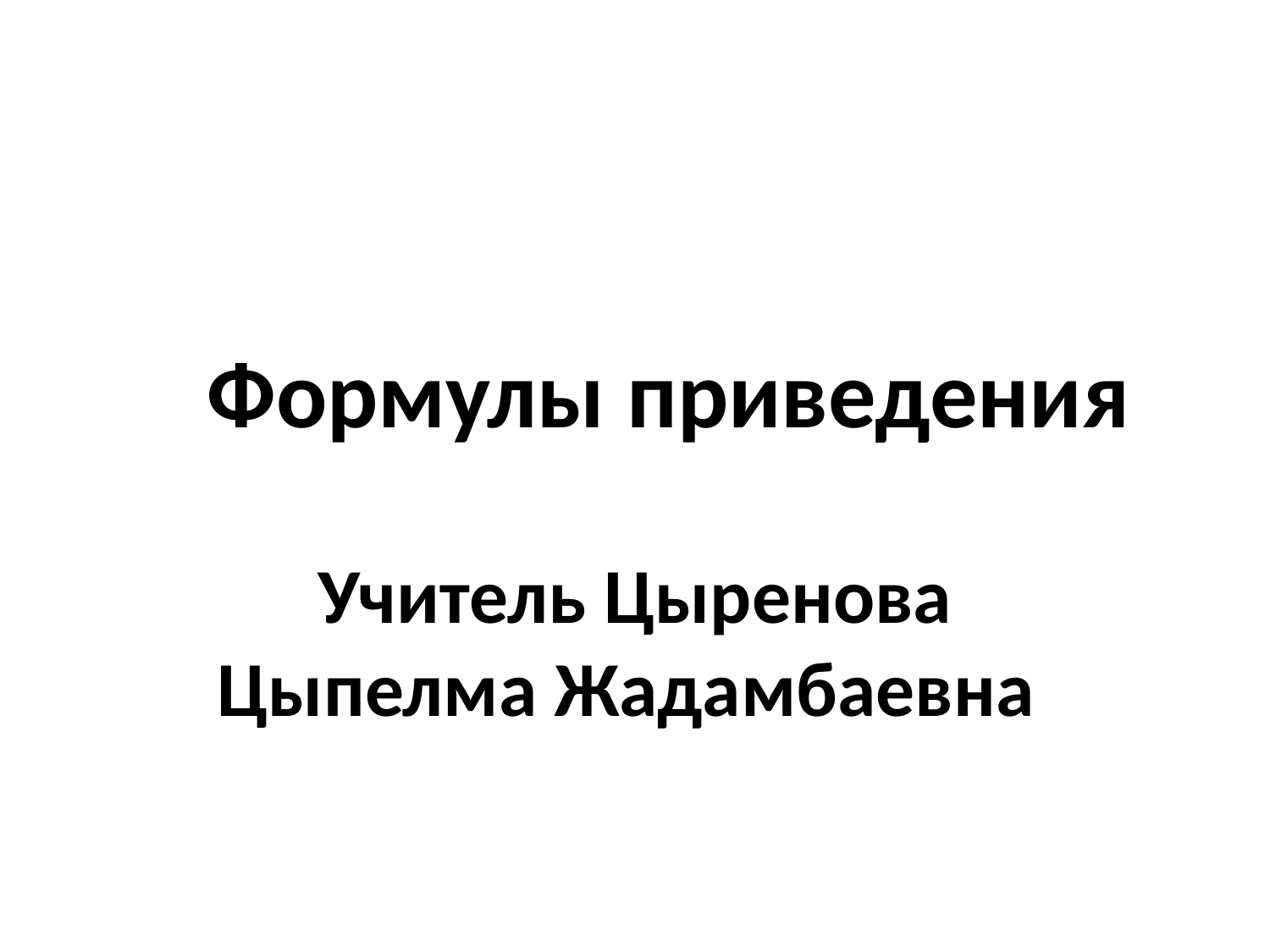

# Формулы приведения
Учитель Цыренова Цыпелма Жадамбаевна